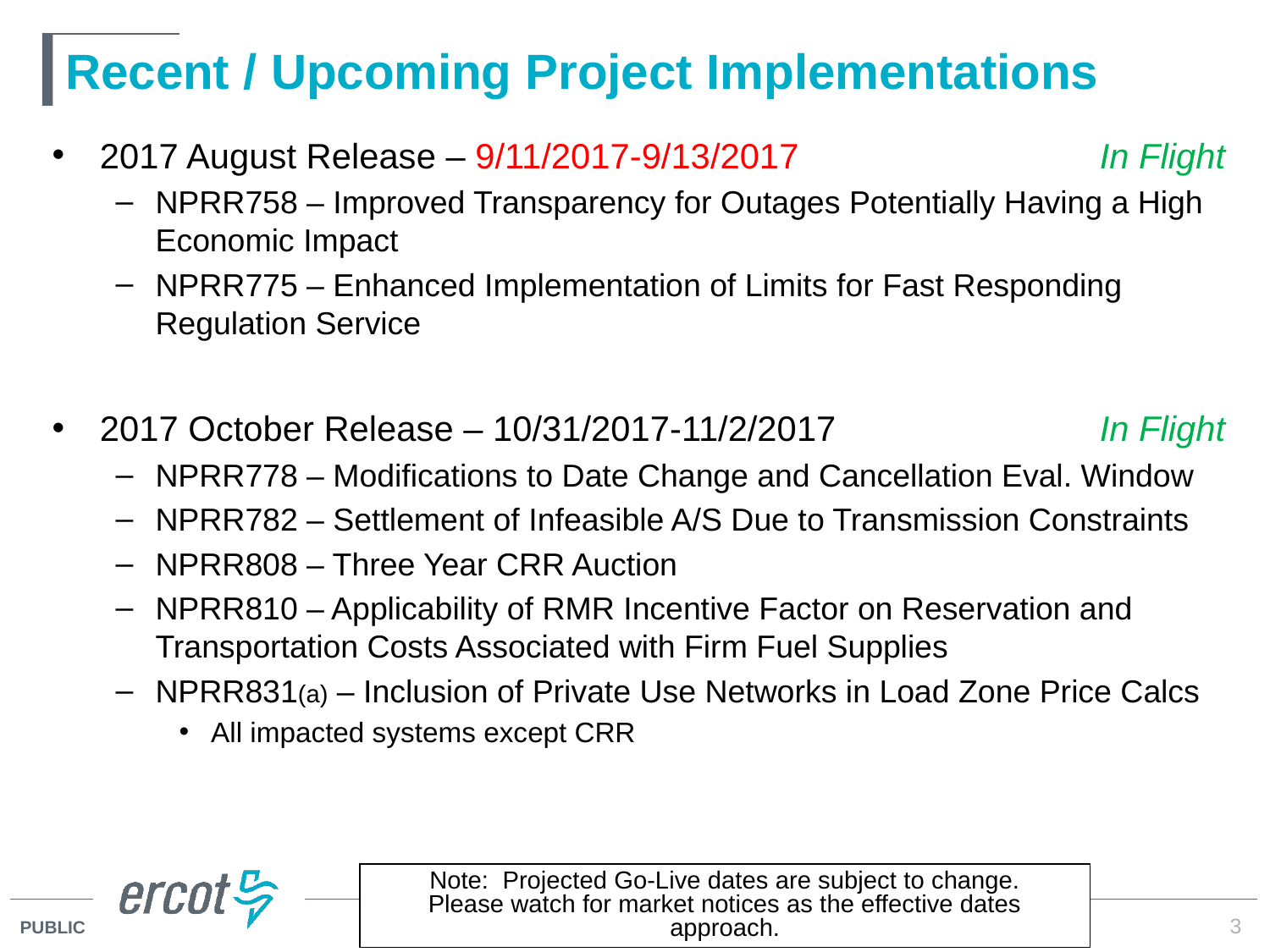

# Recent / Upcoming Project Implementations
2017 August Release – 9/11/2017-9/13/2017 	In Flight
NPRR758 – Improved Transparency for Outages Potentially Having a High Economic Impact
NPRR775 – Enhanced Implementation of Limits for Fast Responding Regulation Service

2017 October Release – 10/31/2017-11/2/2017 	In Flight
NPRR778 – Modifications to Date Change and Cancellation Eval. Window
NPRR782 – Settlement of Infeasible A/S Due to Transmission Constraints
NPRR808 – Three Year CRR Auction
NPRR810 – Applicability of RMR Incentive Factor on Reservation and Transportation Costs Associated with Firm Fuel Supplies
NPRR831(a) – Inclusion of Private Use Networks in Load Zone Price Calcs
All impacted systems except CRR

Note:  Projected Go-Live dates are subject to change.
Please watch for market notices as the effective dates approach.
3